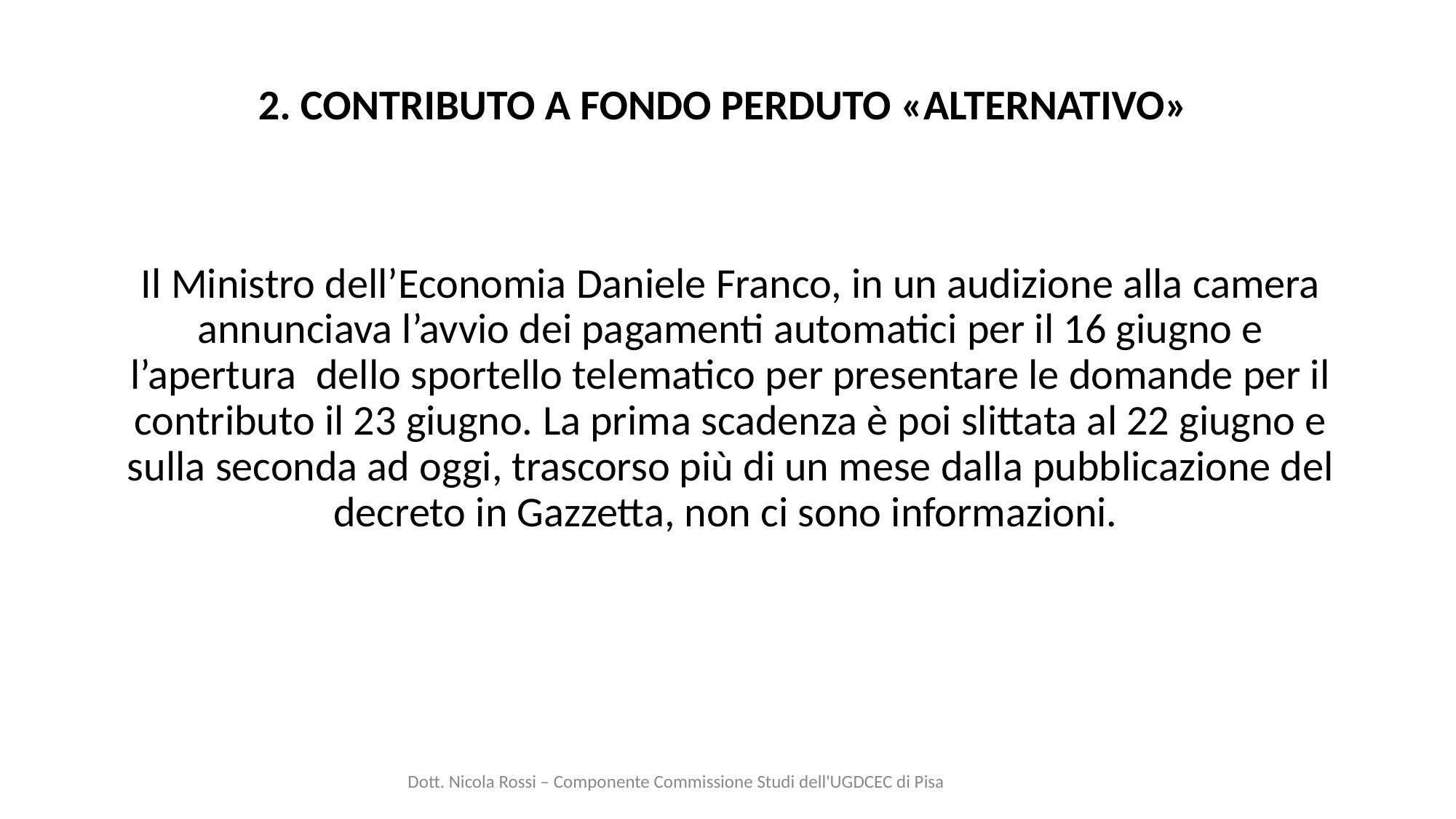

#
2. CONTRIBUTO A FONDO PERDUTO «ALTERNATIVO»
Il Ministro dell’Economia Daniele Franco, in un audizione alla camera annunciava l’avvio dei pagamenti automatici per il 16 giugno e l’apertura  dello sportello telematico per presentare le domande per il contributo il 23 giugno. La prima scadenza è poi slittata al 22 giugno e sulla seconda ad oggi, trascorso più di un mese dalla pubblicazione del decreto in Gazzetta, non ci sono informazioni.
Dott. Nicola Rossi – Componente Commissione Studi dell'UGDCEC di Pisa